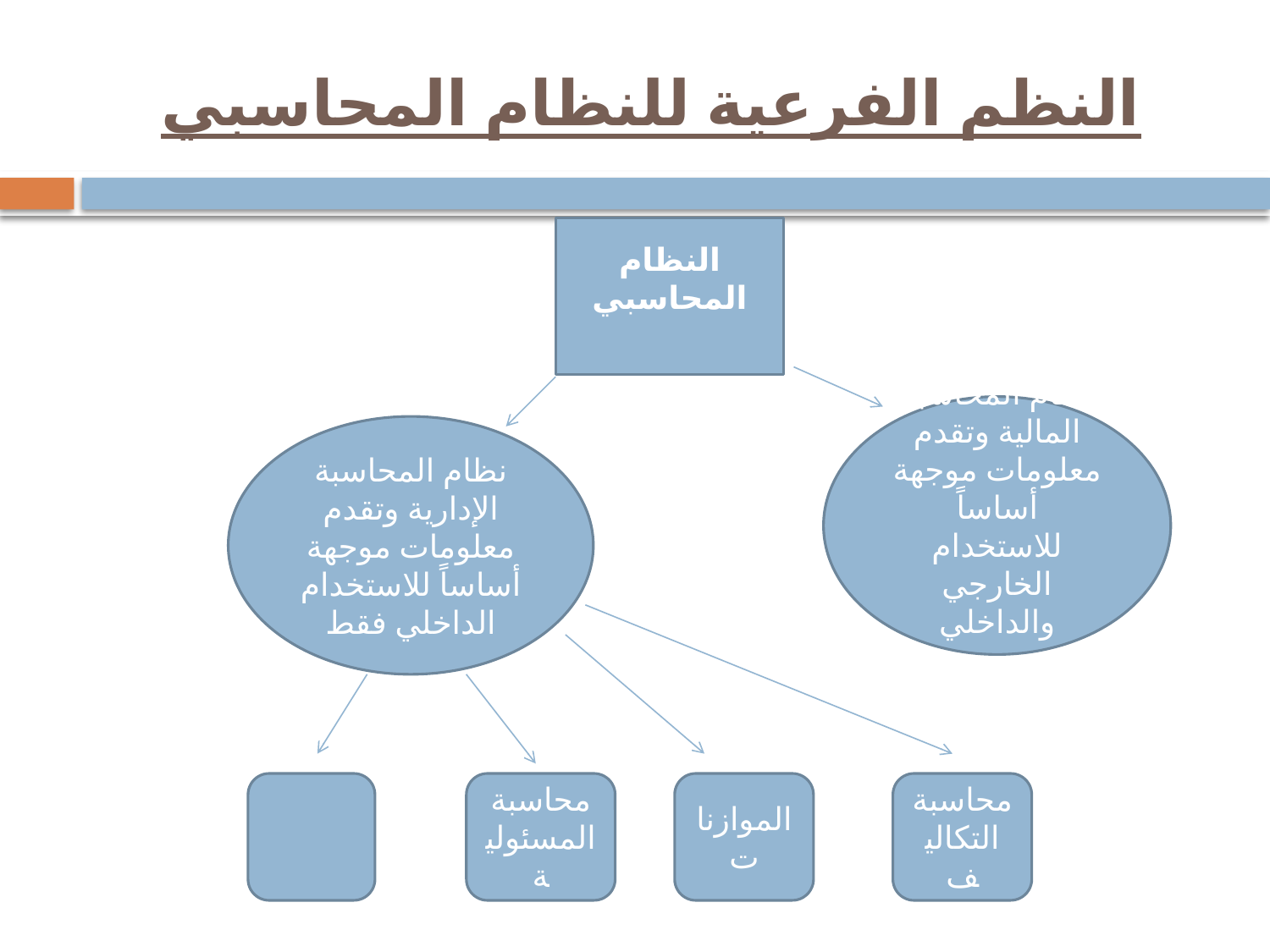

# النظم الفرعية للنظام المحاسبي
النظام المحاسبي

نظام المحاسبة المالية وتقدم معلومات موجهة أساساً للاستخدام الخارجي والداخلي

نظام المحاسبة الإدارية وتقدم معلومات موجهة أساساً للاستخدام الداخلي فقط

محاسبة المسئولية
الموازنات
محاسبة التكاليف